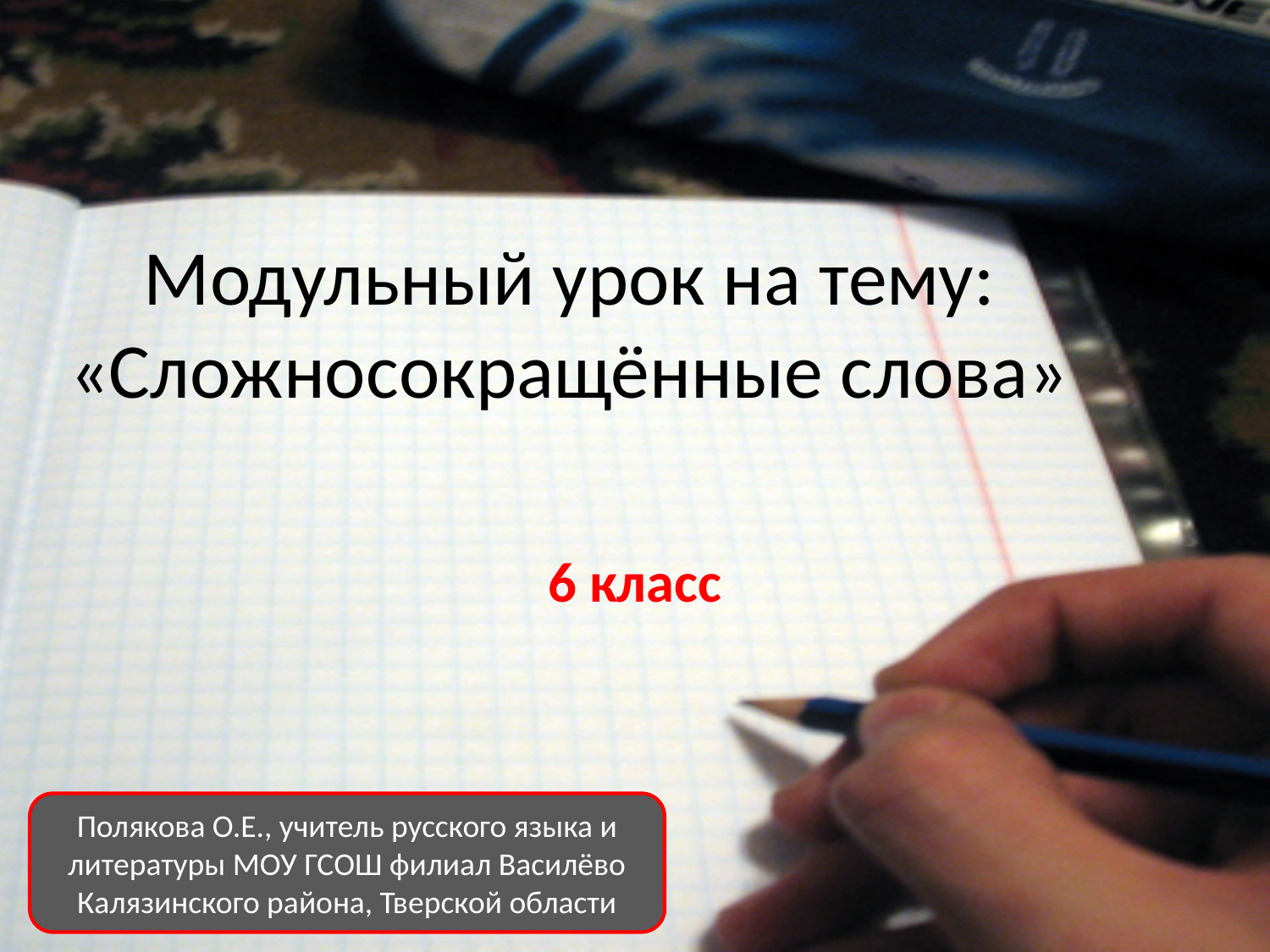

# Модульный урок на тему: «Сложносокращённые слова»
6 класс

Полякова О.Е., учитель русского языка и литературы МОУ ГСОШ филиал Василёво Калязинского района, Тверской области